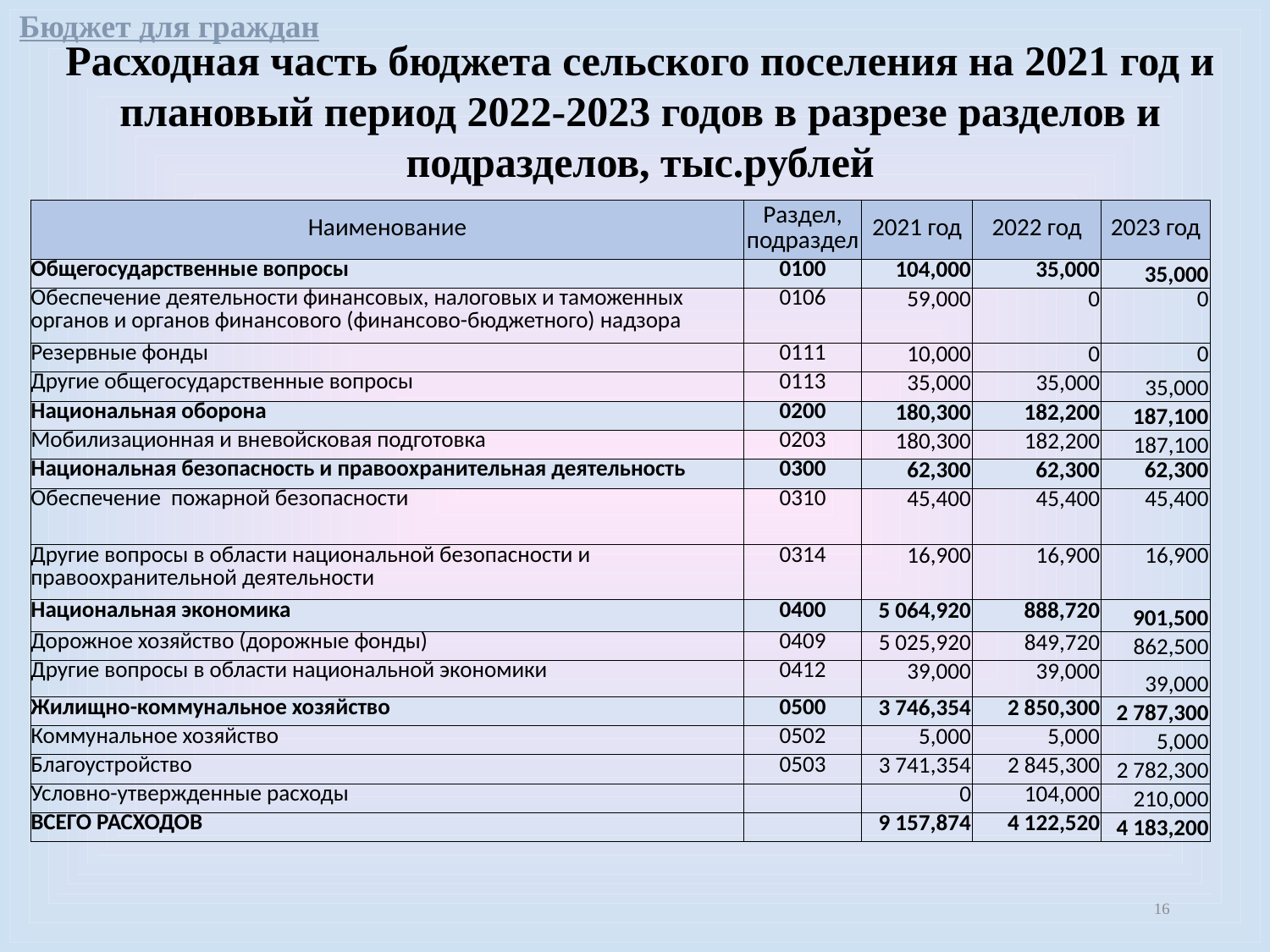

Бюджет для граждан
Расходная часть бюджета сельского поселения на 2021 год и плановый период 2022-2023 годов в разрезе разделов и подразделов, тыс.рублей
| Наименование | Раздел, подраздел | 2021 год | 2022 год | 2023 год |
| --- | --- | --- | --- | --- |
| Общегосударственные вопросы | 0100 | 104,000 | 35,000 | 35,000 |
| Обеспечение деятельности финансовых, налоговых и таможенных органов и органов финансового (финансово-бюджетного) надзора | 0106 | 59,000 | 0 | 0 |
| Резервные фонды | 0111 | 10,000 | 0 | 0 |
| Другие общегосударственные вопросы | 0113 | 35,000 | 35,000 | 35,000 |
| Национальная оборона | 0200 | 180,300 | 182,200 | 187,100 |
| Мобилизационная и вневойсковая подготовка | 0203 | 180,300 | 182,200 | 187,100 |
| Национальная безопасность и правоохранительная деятельность | 0300 | 62,300 | 62,300 | 62,300 |
| Обеспечение пожарной безопасности | 0310 | 45,400 | 45,400 | 45,400 |
| Другие вопросы в области национальной безопасности и правоохранительной деятельности | 0314 | 16,900 | 16,900 | 16,900 |
| Национальная экономика | 0400 | 5 064,920 | 888,720 | 901,500 |
| Дорожное хозяйство (дорожные фонды) | 0409 | 5 025,920 | 849,720 | 862,500 |
| Другие вопросы в области национальной экономики | 0412 | 39,000 | 39,000 | 39,000 |
| Жилищно-коммунальное хозяйство | 0500 | 3 746,354 | 2 850,300 | 2 787,300 |
| Коммунальное хозяйство | 0502 | 5,000 | 5,000 | 5,000 |
| Благоустройство | 0503 | 3 741,354 | 2 845,300 | 2 782,300 |
| Условно-утвержденные расходы |  | 0 | 104,000 | 210,000 |
| ВСЕГО РАСХОДОВ |  | 9 157,874 | 4 122,520 | 4 183,200 |
16